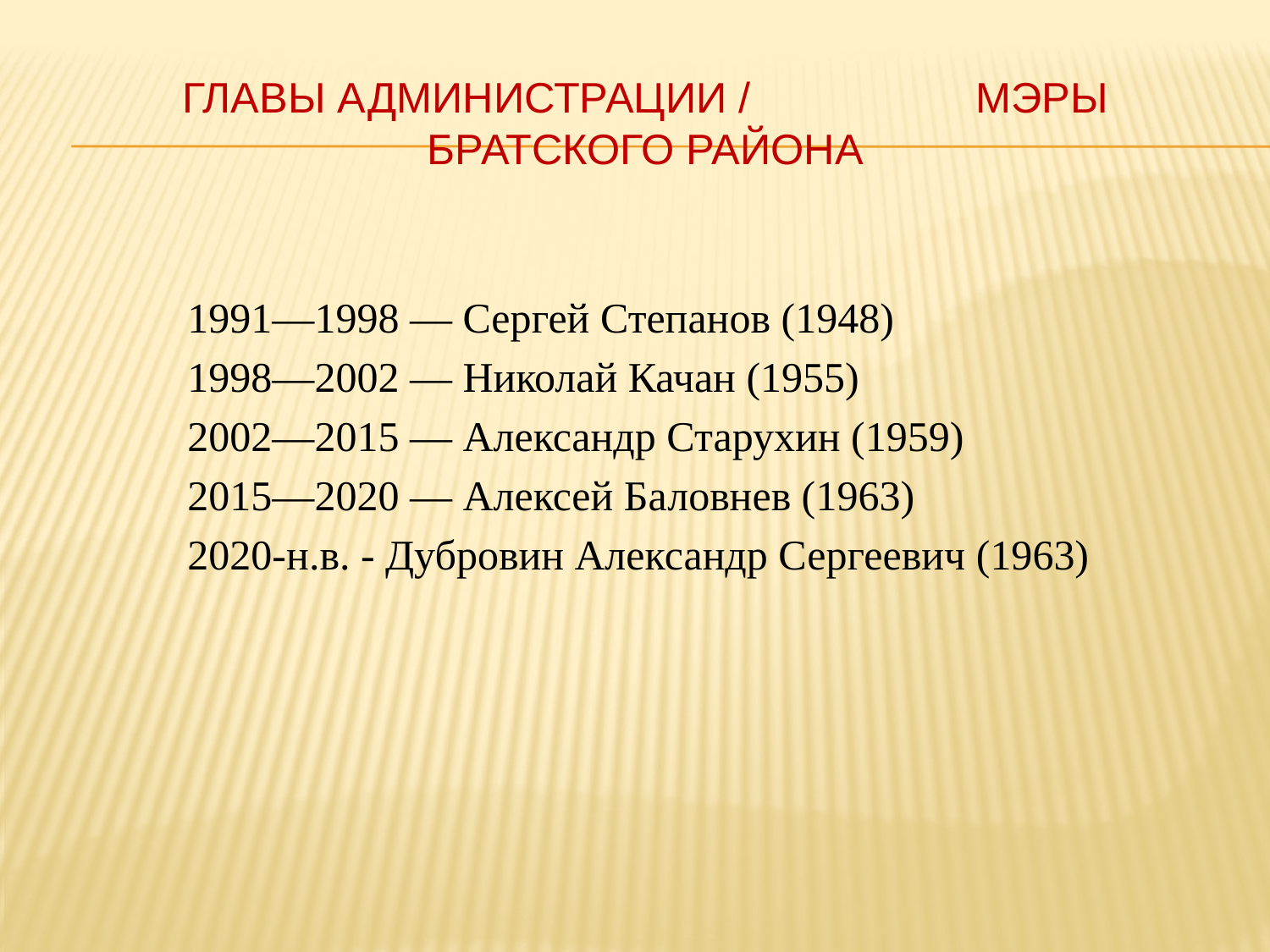

# Главы администрации /                   мэры Братского района

1991—1998 — Сергей Степанов (1948)
1998—2002 — Николай Качан (1955)
2002—2015 — Александр Старухин (1959)
2015—2020 — Алексей Баловнев (1963)
2020-н.в. - Дубровин Александр Сергеевич (1963)